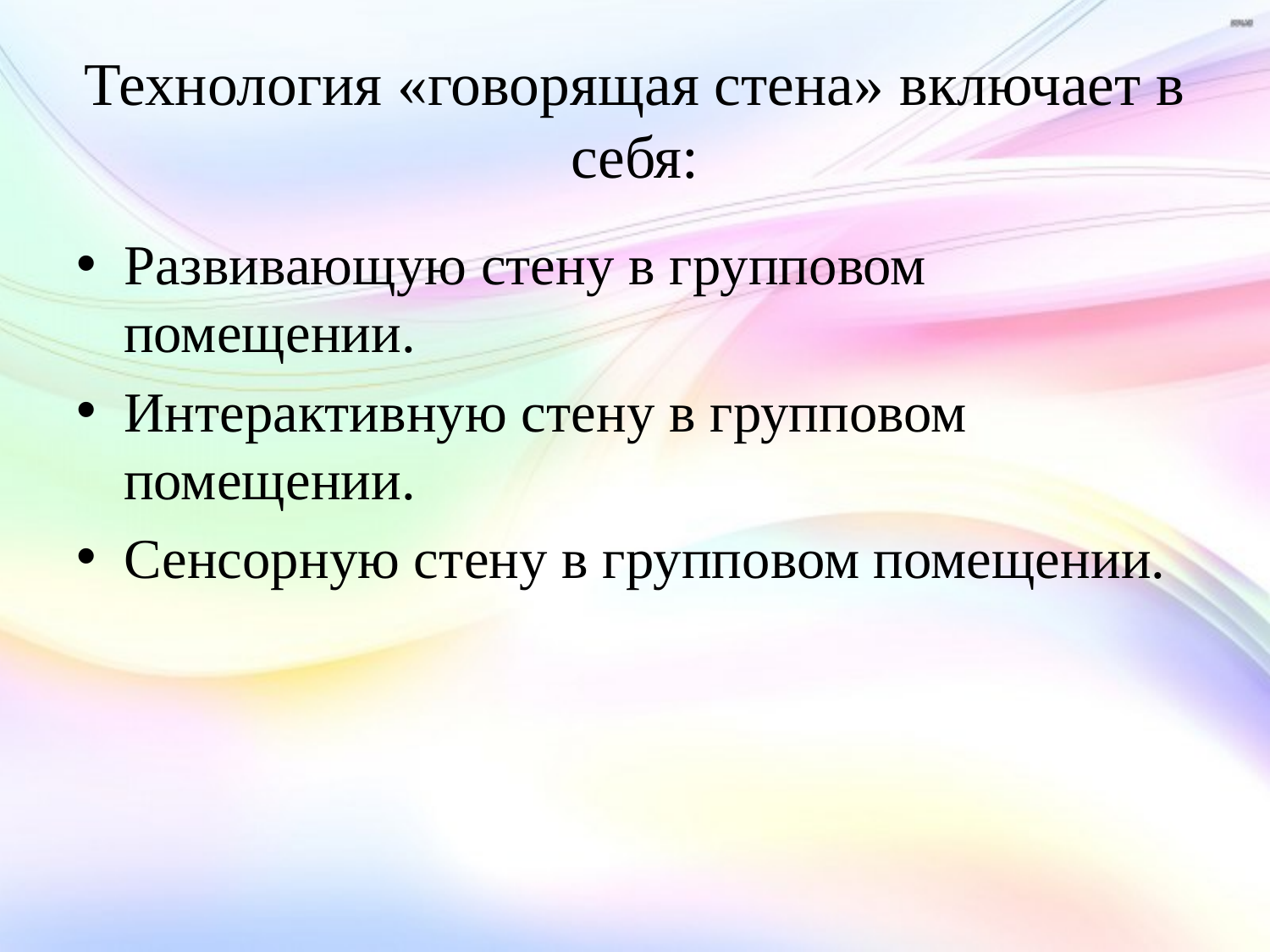

# Технология «говорящая стена» включает в себя:
Развивающую стену в групповом помещении.
Интерактивную стену в групповом помещении.
Сенсорную стену в групповом помещении.